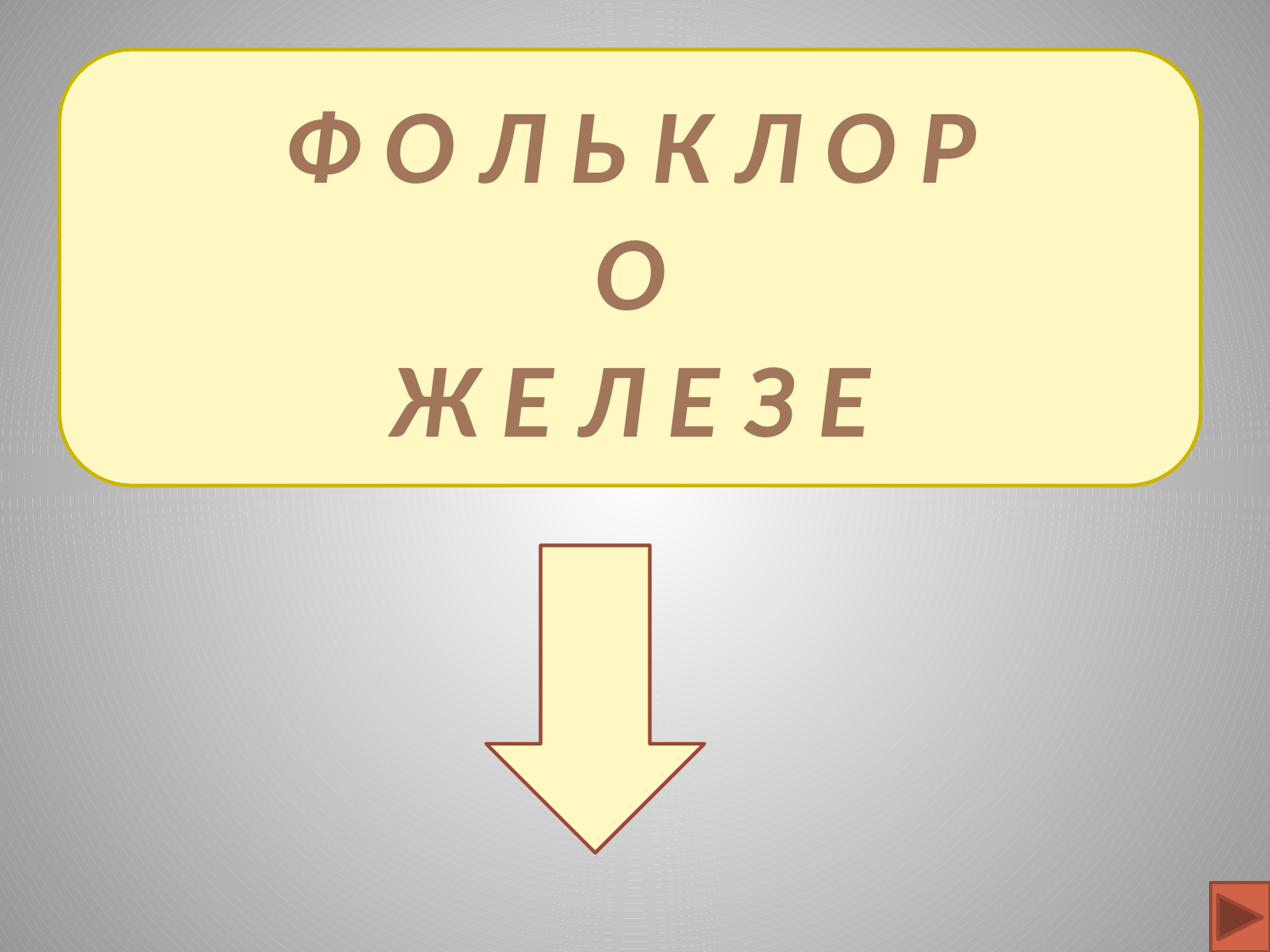

Ф О Л Ь К Л О Р
о
Ж Е Л Е З Е